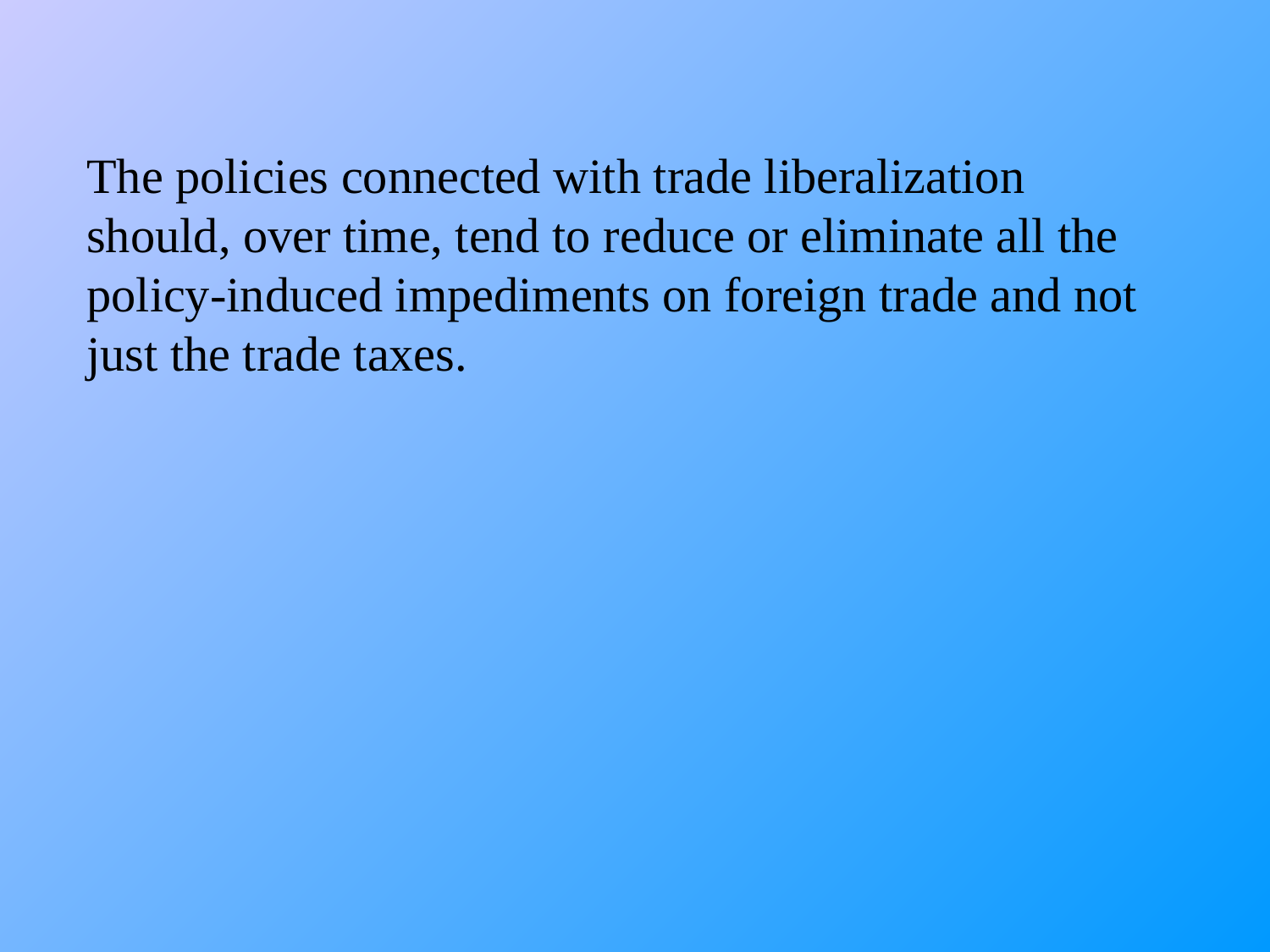

The policies connected with trade liberalization should, over time, tend to reduce or eliminate all the policy-induced impediments on foreign trade and not just the trade taxes.